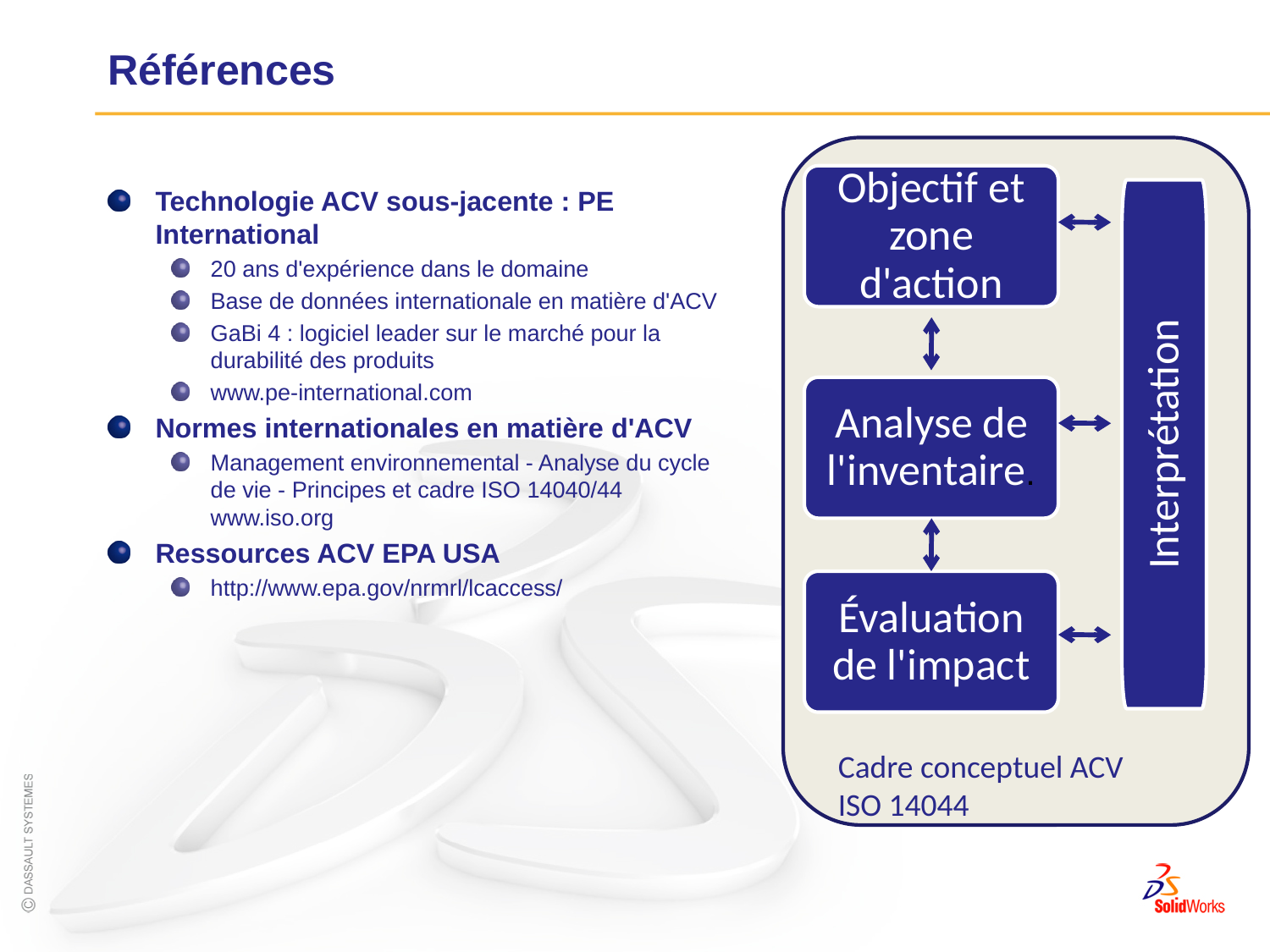

# Références

Objectif et zone d'action
Analyse de l'inventaire.
Évaluation de l'impact
Technologie ACV sous-jacente : PE International
20 ans d'expérience dans le domaine
Base de données internationale en matière d'ACV
GaBi 4 : logiciel leader sur le marché pour la durabilité des produits
www.pe-international.com
Normes internationales en matière d'ACV
Management environnemental - Analyse du cycle de vie - Principes et cadre ISO 14040/44  www.iso.org
Ressources ACV EPA USA
http://www.epa.gov/nrmrl/lcaccess/

Interprétation
Cadre conceptuel ACV
ISO 14044